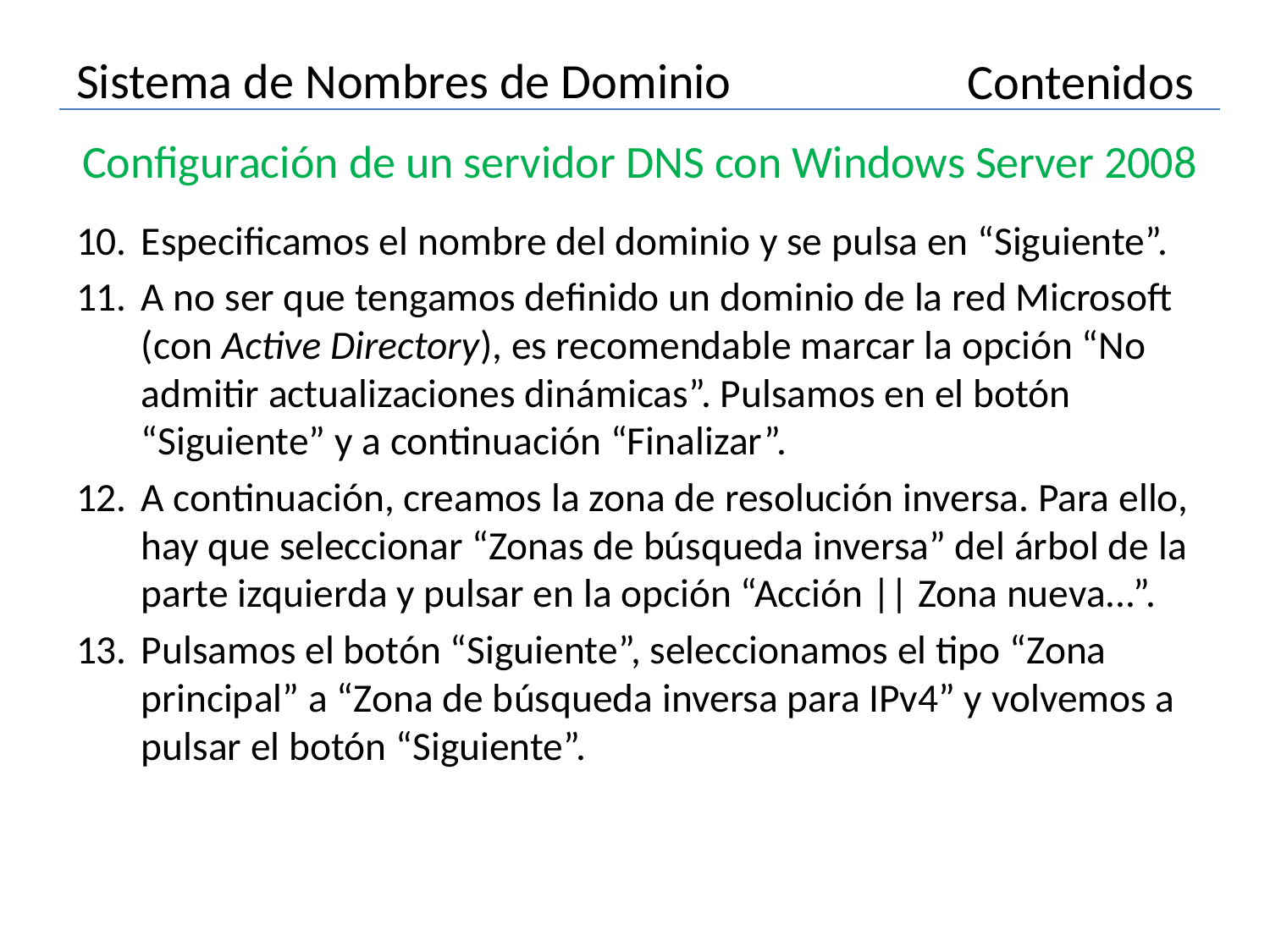

# Sistema de Nombres de Dominio
Contenidos
Configuración de un servidor DNS con Windows Server 2008
Especificamos el nombre del dominio y se pulsa en “Siguiente”.
A no ser que tengamos definido un dominio de la red Microsoft (con Active Directory), es recomendable marcar la opción “No admitir actualizaciones dinámicas”. Pulsamos en el botón “Siguiente” y a continuación “Finalizar”.
A continuación, creamos la zona de resolución inversa. Para ello, hay que seleccionar “Zonas de búsqueda inversa” del árbol de la parte izquierda y pulsar en la opción “Acción || Zona nueva...”.
Pulsamos el botón “Siguiente”, seleccionamos el tipo “Zona principal” a “Zona de búsqueda inversa para IPv4” y volvemos a pulsar el botón “Siguiente”.